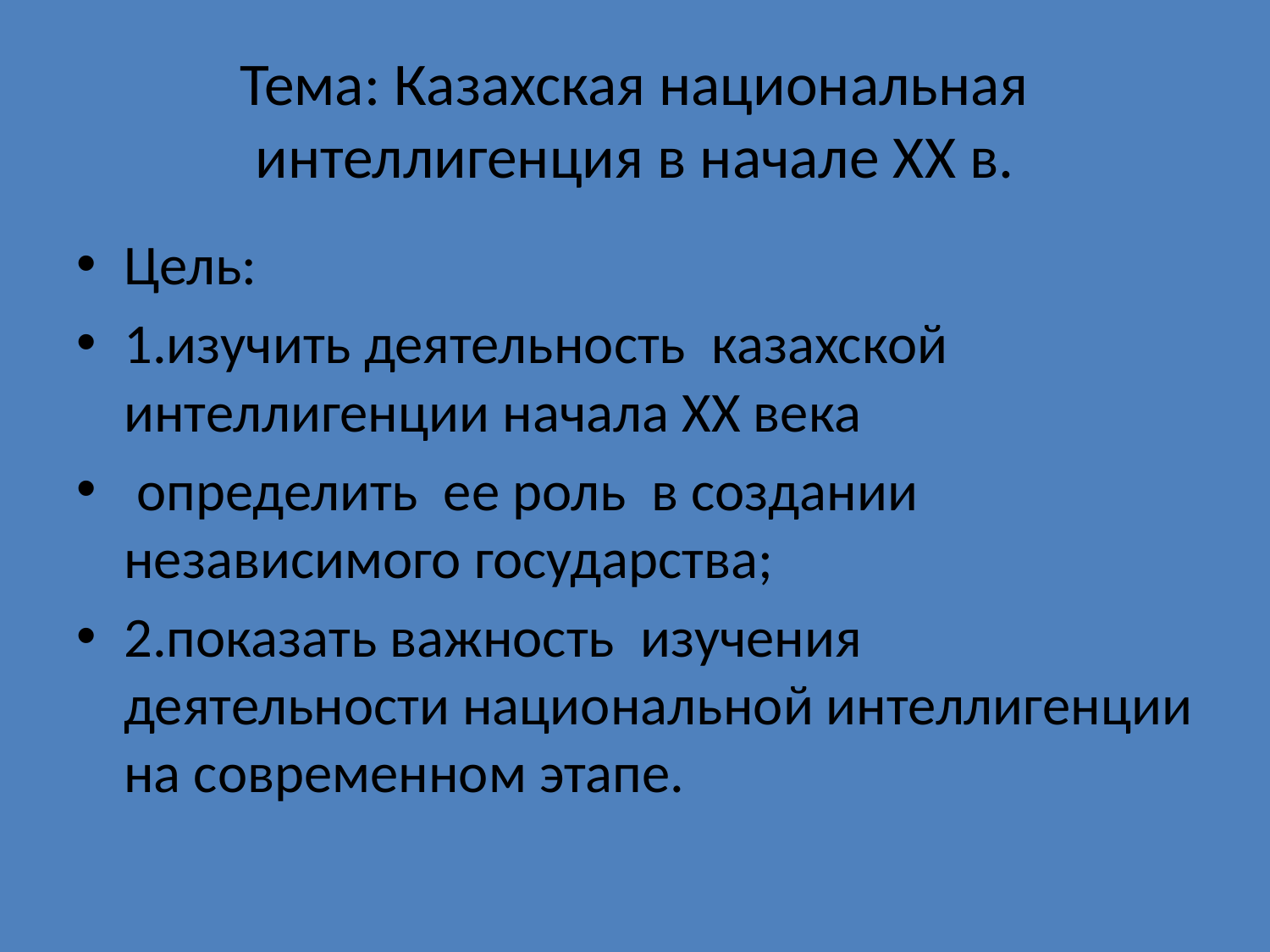

# Тема: Казахская национальная интеллигенция в начале ХХ в.
Цель:
1.изучить деятельность  казахской интеллигенции начала XX века
 определить  ее роль  в создании независимого государства;
2.показать важность  изучения деятельности национальной интеллигенции на современном этапе.